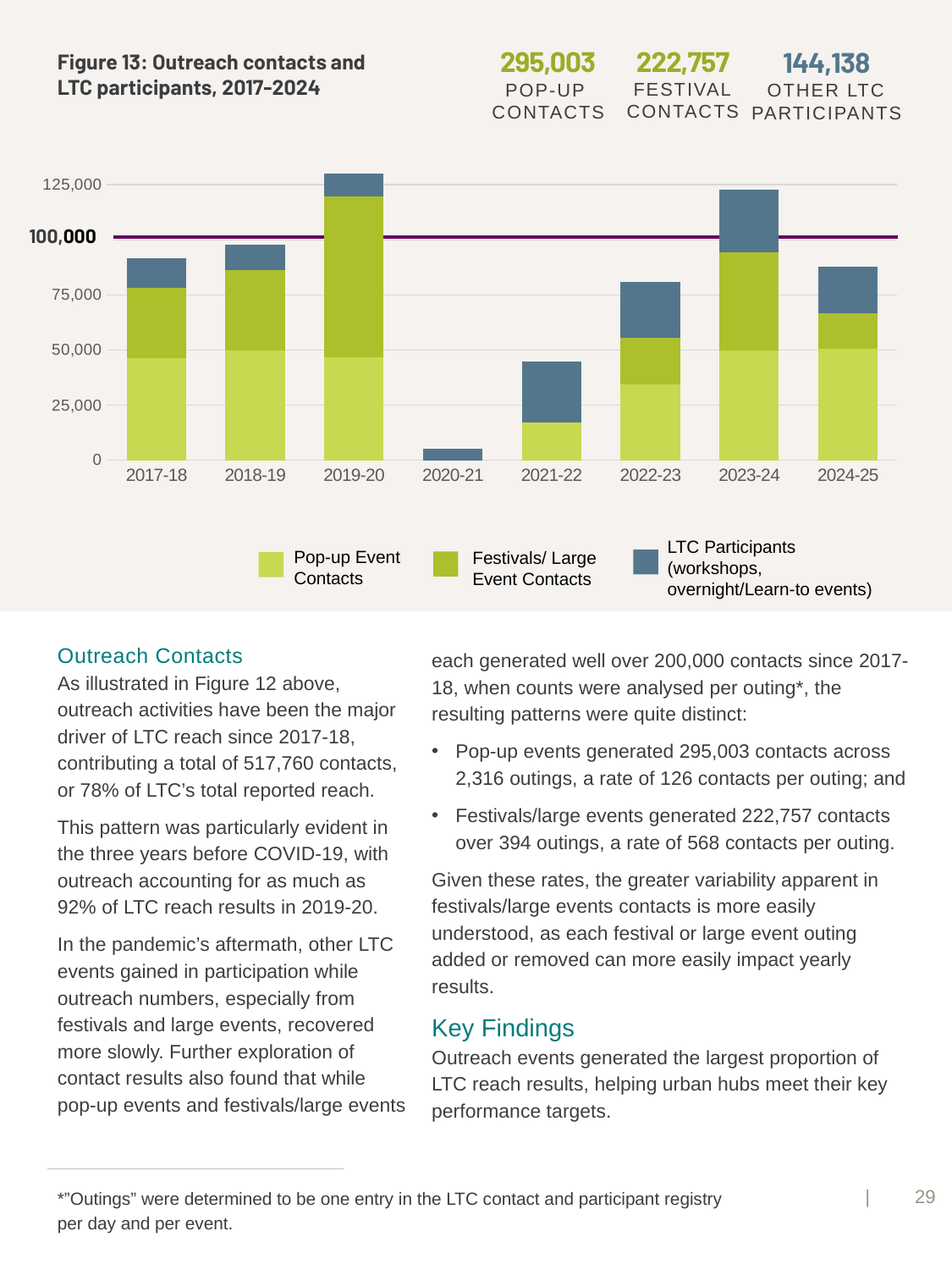

222,757
FESTIVAL CONTACTS
144,138
OTHER LTC PARTICIPANTS
295,003
POP-UP
CONTACTS
Figure 13: Outreach contacts and LTC participants, 2017-2024

### Chart

| Category | Pop-up Outreach | Festival/Large Event | Exposure-Experience |
|---|---|---|---|
| 2017-18 | 46359.0 | 31950.0 | 13239.0 |
| 2018-19 | 49928.0 | 36387.0 | 11372.0 |
| 2019-20 | 46701.0 | 72991.0 | 11112.0 |
| 2020-21 | 0.0 | 0.0 | 5419.0 |
| 2021-22 | 17025.0 | 0.0 | 27885.0 |
| 2022-23 | 34422.0 | 21110.0 | 25435.0 |
| 2023-24 | 49929.0 | 44361.0 | 28372.0 |
| 2024-25 | 50639.0 | 15958.0 | 21183.0 |
100,000
Pop-up Event Contacts

Festivals/ Large Event Contacts

LTC Participants (workshops, overnight/Learn-to events)

Outreach Contacts
As illustrated in Figure 12 above, outreach activities have been the major driver of LTC reach since 2017-18, contributing a total of 517,760 contacts, or 78% of LTC’s total reported reach.
This pattern was particularly evident in the three years before COVID-19, with outreach accounting for as much as 92% of LTC reach results in 2019-20.
In the pandemic’s aftermath, other LTC events gained in participation while outreach numbers, especially from festivals and large events, recovered more slowly. Further exploration of contact results also found that while pop-up events and festivals/large events
each generated well over 200,000 contacts since 2017-18, when counts were analysed per outing*, the resulting patterns were quite distinct:
Pop-up events generated 295,003 contacts across 2,316 outings, a rate of 126 contacts per outing; and
Festivals/large events generated 222,757 contacts over 394 outings, a rate of 568 contacts per outing.
Given these rates, the greater variability apparent in festivals/large events contacts is more easily understood, as each festival or large event outing added or removed can more easily impact yearly results.
Key Findings
Outreach events generated the largest proportion of LTC reach results, helping urban hubs meet their key performance targets.
*”Outings” were determined to be one entry in the LTC contact and participant registry per day and per event.